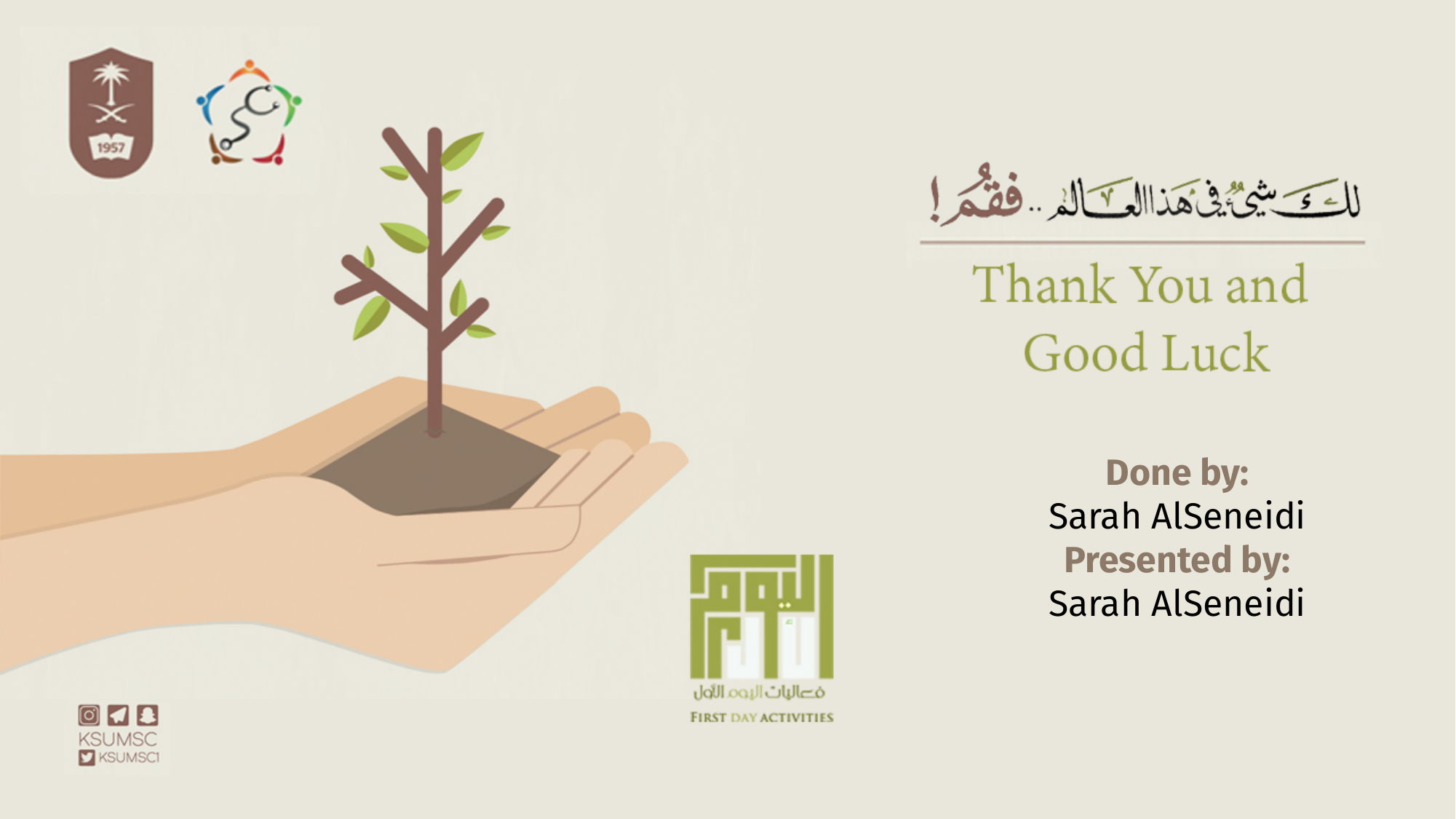

Done by:
Sarah AlSeneidi
Presented by:
Sarah AlSeneidi